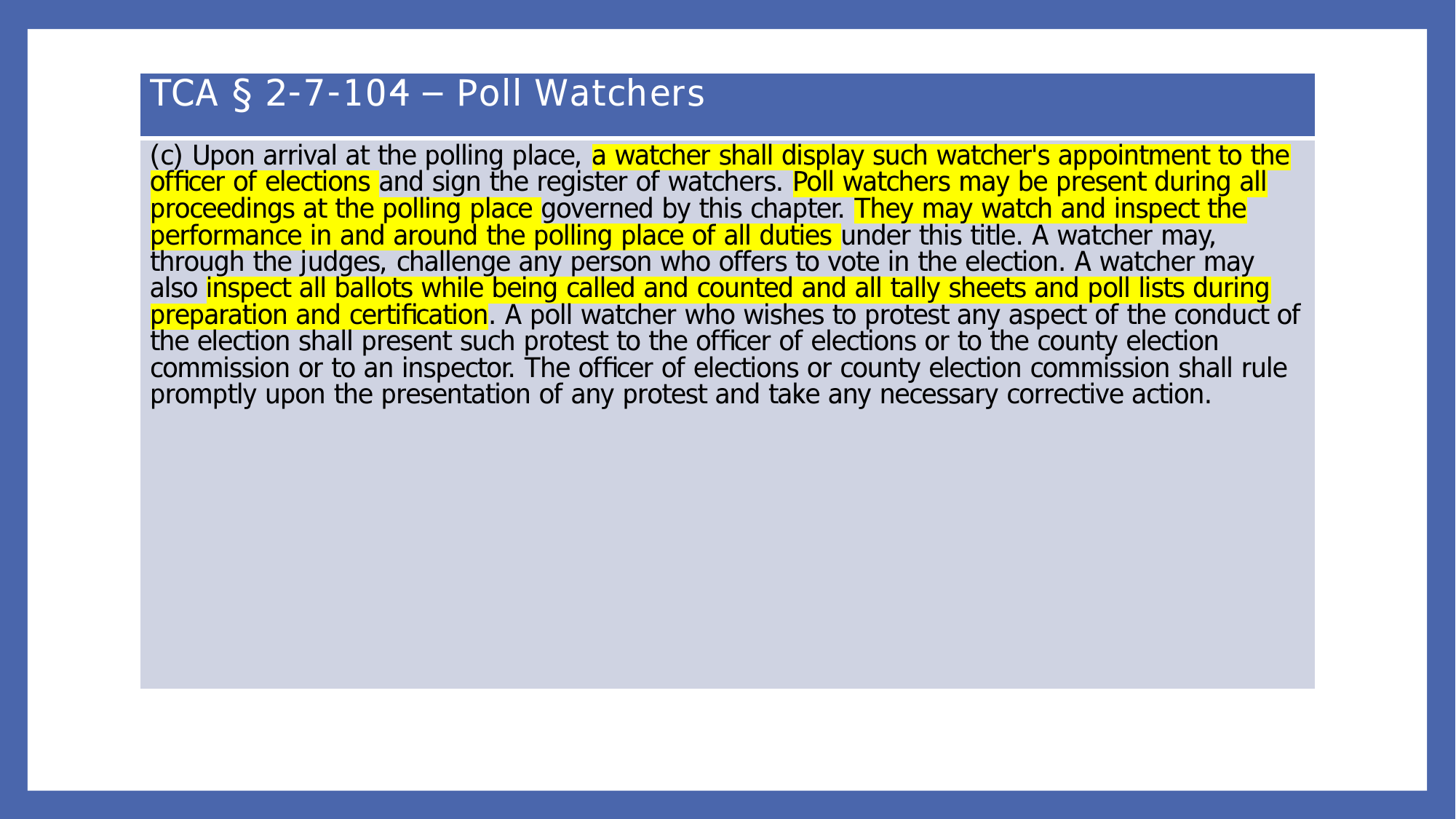

| TCA § 2-7-104 – Poll Watchers |
| --- |
| (c) Upon arrival at the polling place, a watcher shall display such watcher's appointment to the officer of elections and sign the register of watchers. Poll watchers may be present during all proceedings at the polling place governed by this chapter. They may watch and inspect the performance in and around the polling place of all duties under this title. A watcher may, through the judges, challenge any person who offers to vote in the election. A watcher may also inspect all ballots while being called and counted and all tally sheets and poll lists during preparation and certification. A poll watcher who wishes to protest any aspect of the conduct of the election shall present such protest to the officer of elections or to the county election commission or to an inspector. The officer of elections or county election commission shall rule promptly upon the presentation of any protest and take any necessary corrective action. |